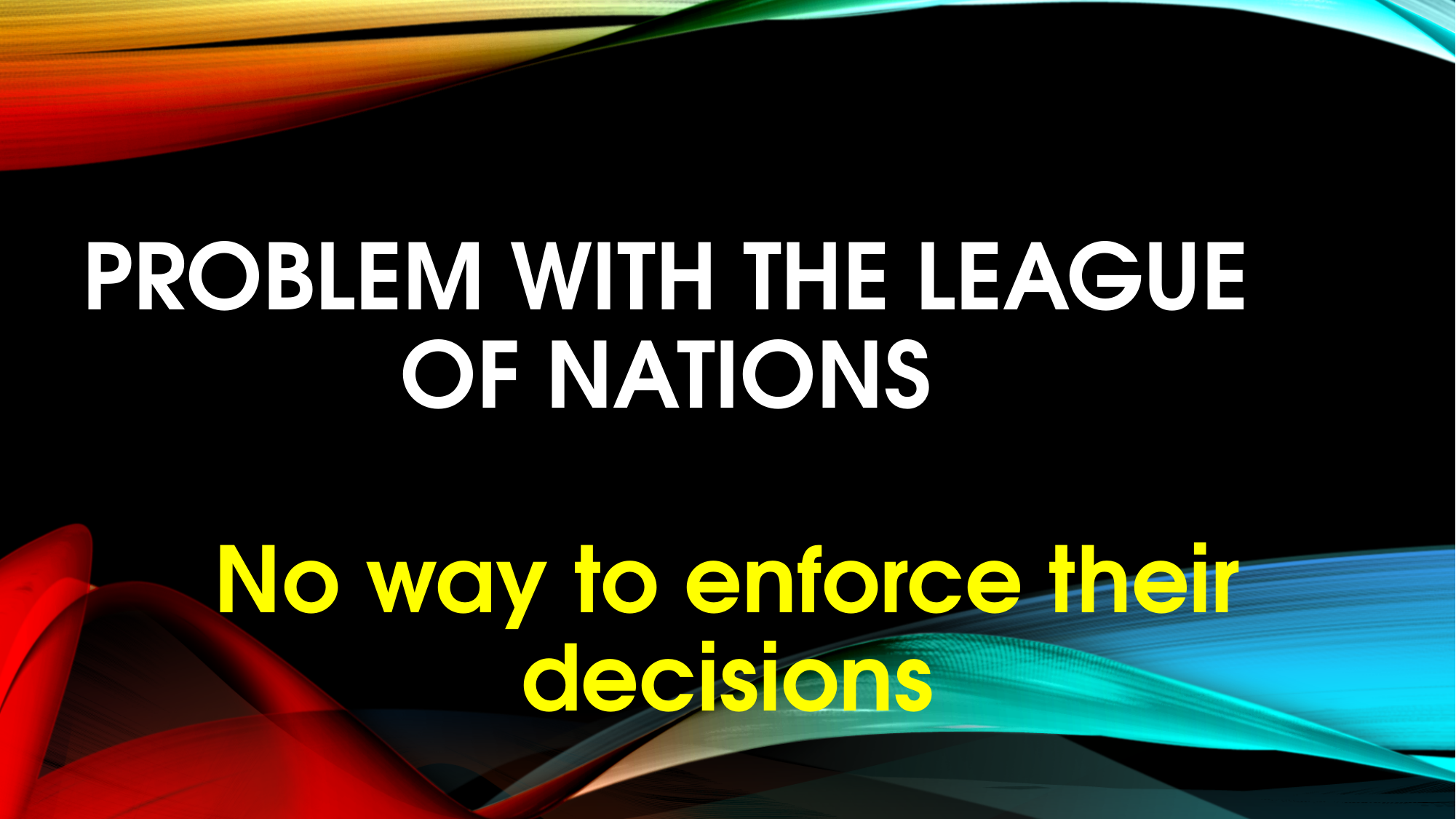

# Problem with the League of Nations
No way to enforce their decisions